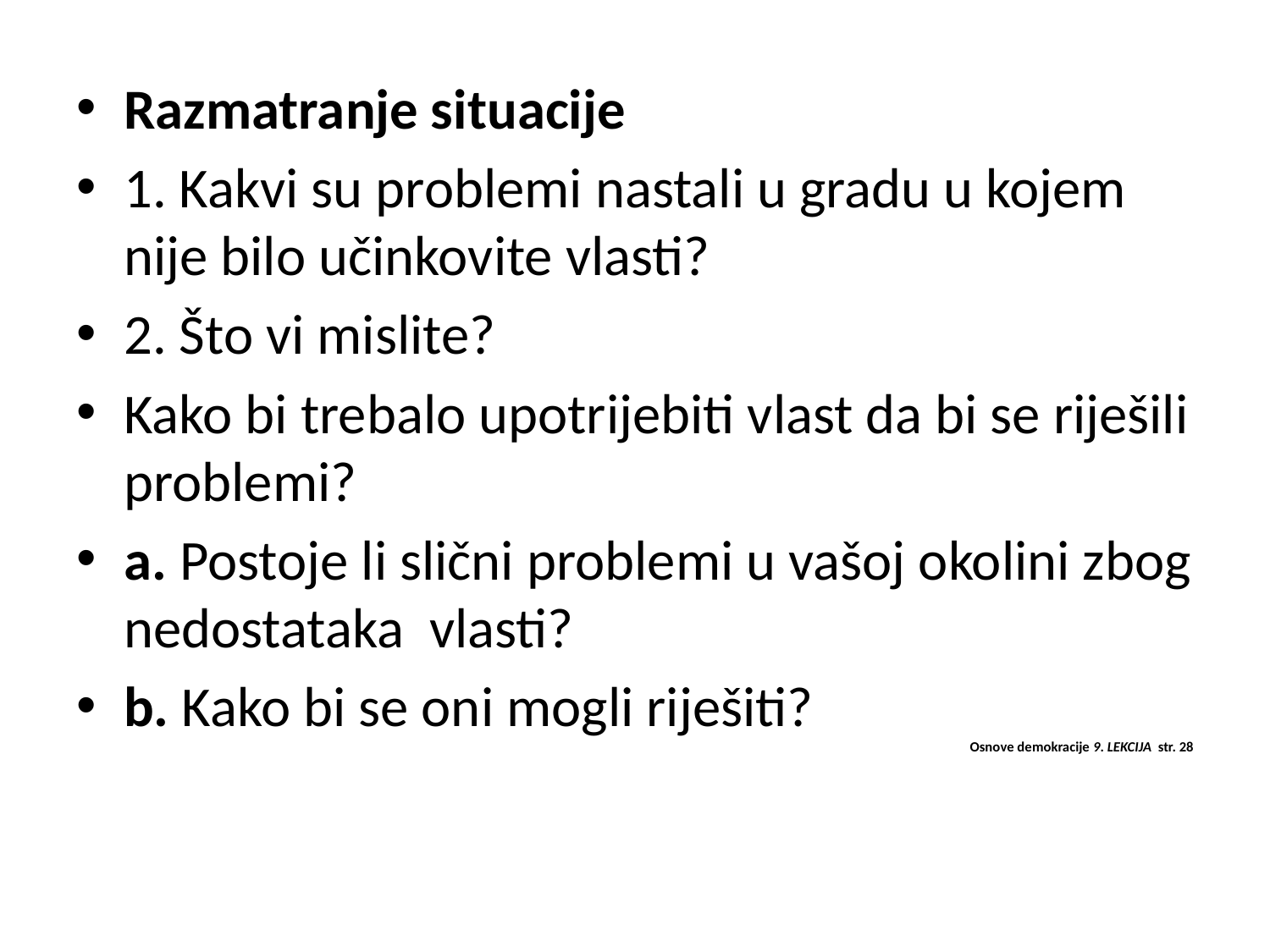

Razmatranje situacije
1. Kakvi su problemi nastali u gradu u kojem nije bilo učinkovite vlasti?
2. Što vi mislite?
Kako bi trebalo upotrijebiti vlast da bi se riješili problemi?
a. Postoje li slični problemi u vašoj okolini zbog nedostataka  vlasti?
b. Kako bi se oni mogli riješiti?
Osnove demokracije 9. LEKCIJA  str. 28